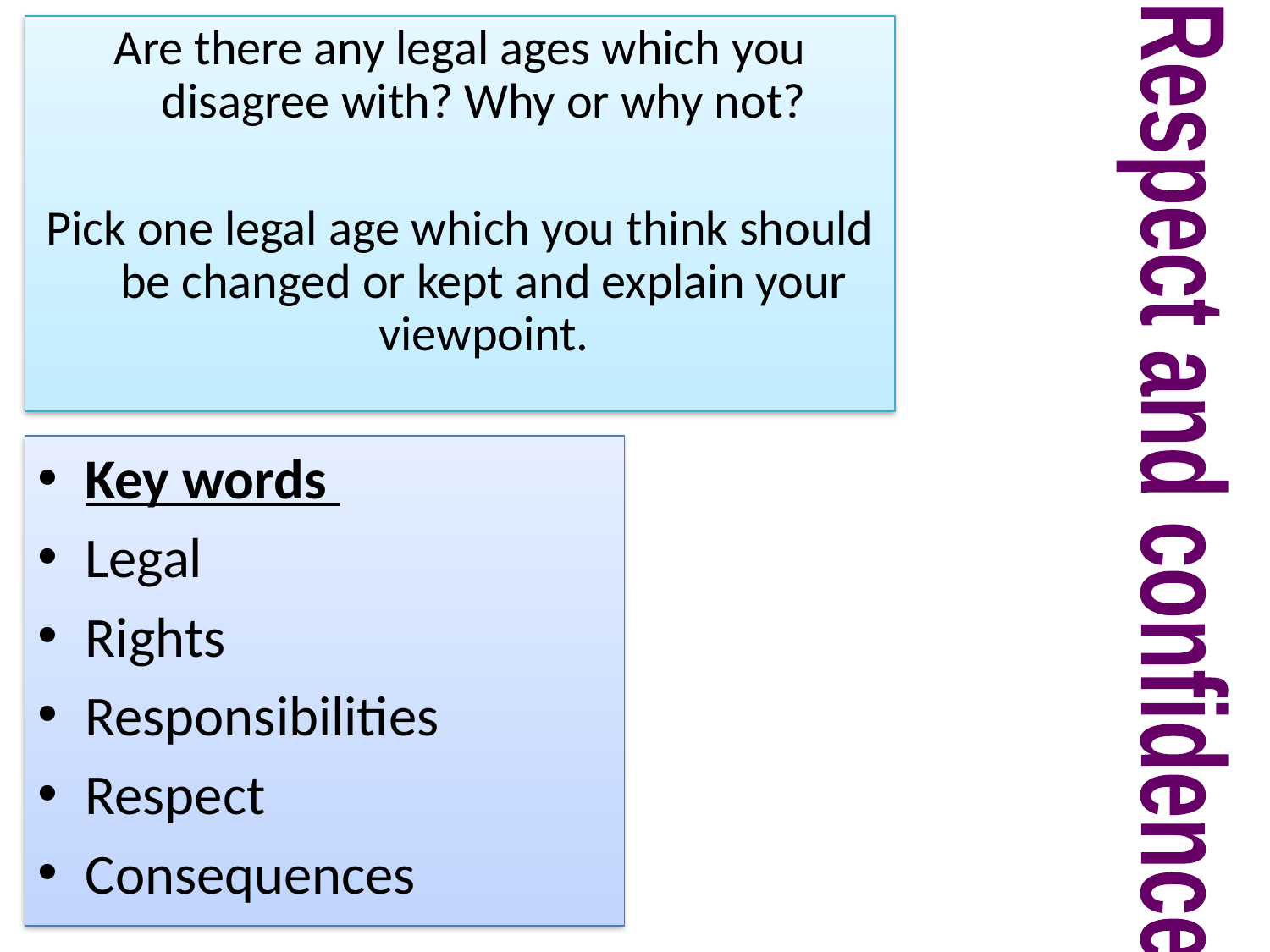

Are there any legal ages which you disagree with? Why or why not?

Pick one legal age which you think should be changed or kept and explain your viewpoint.
Respect and confidence
Key words
Legal
Rights
Responsibilities
Respect
Consequences